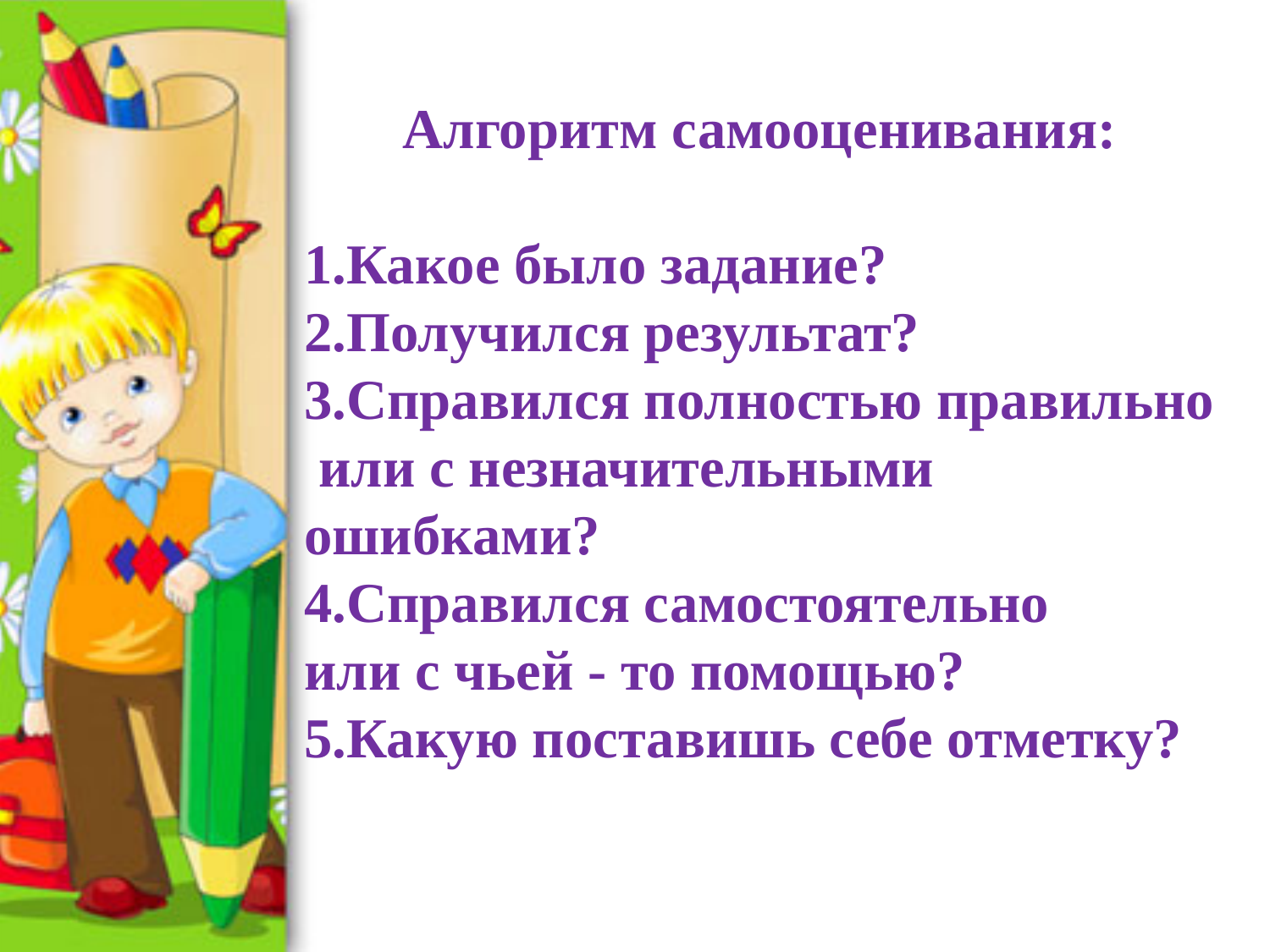

Алгоритм самооценивания:

1.Какое было задание?
2.Получился результат?
3.Справился полностью правильно
 или с незначительными
ошибками?
4.Справился самостоятельно
или с чьей - то помощью?
5.Какую поставишь себе отметку?